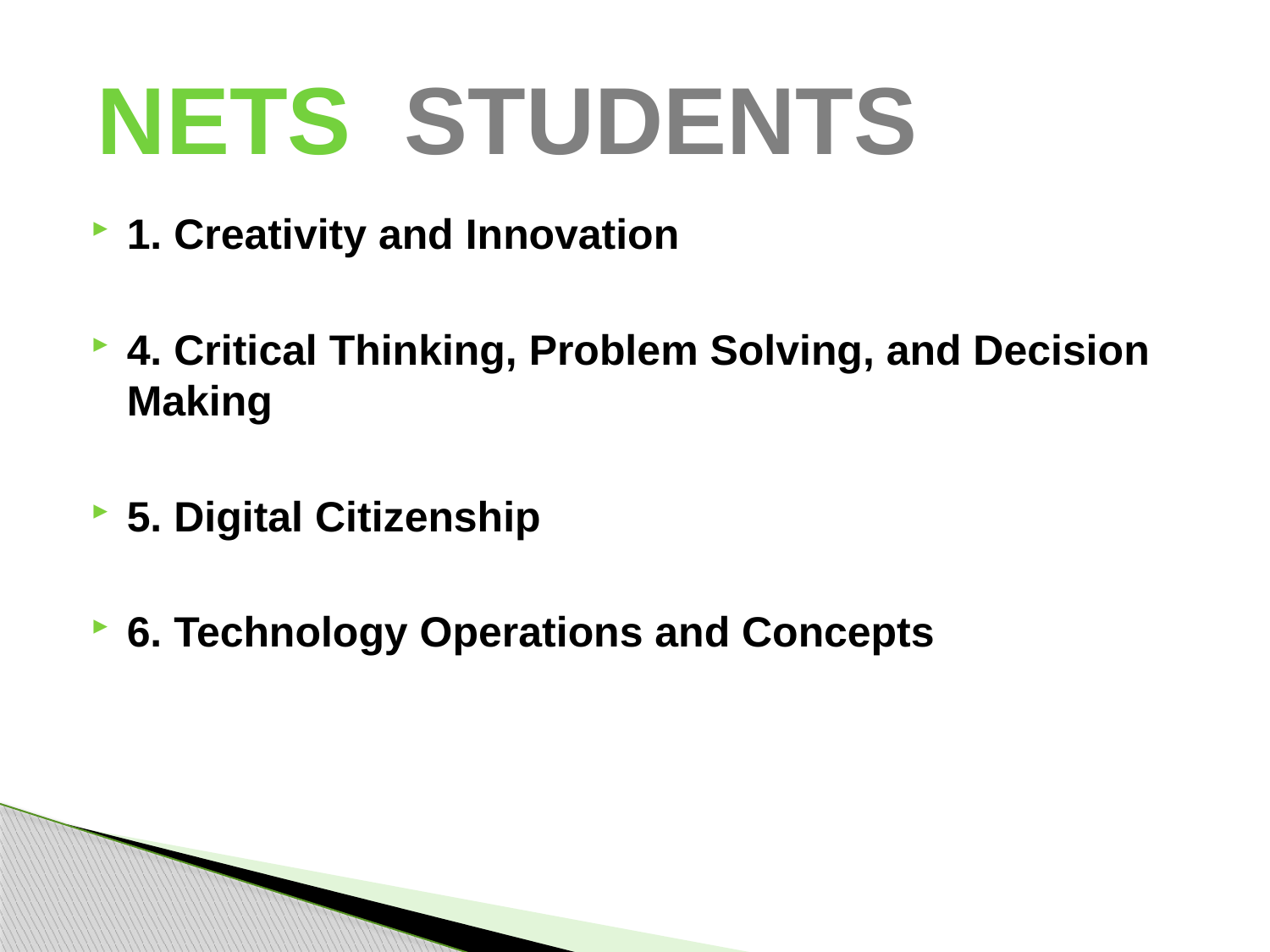

NETS  STUDENTS
1. Creativity and Innovation

4. Critical Thinking, Problem Solving, and Decision Making

5. Digital Citizenship

6. Technology Operations and Concepts